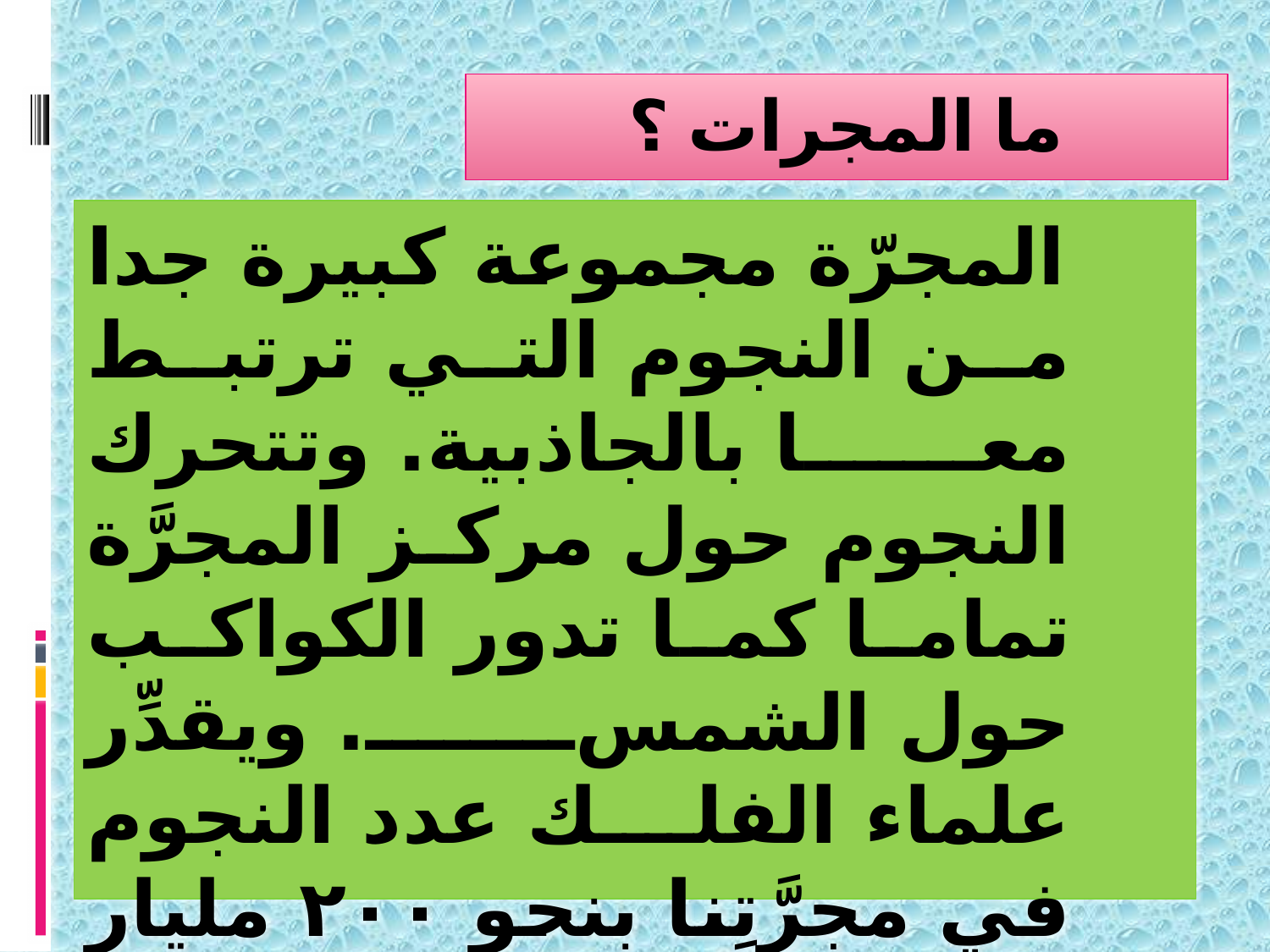

ما المجرات ؟

    المجرّة مجموعة كبيرة جدا من النجوم التي ترتبط معا بالجاذبية. وتتحرك النجوم حول مركز المجرَّة تماما كما تدور الكواكب حول الشمس. ويقدِّر علماء الفلك عدد النجوم في مجرَّتِنا بنحو ٢٠٠ مليار نجم، وأنَّ في الكون حوالي ١٠٠ مليار مجرة.